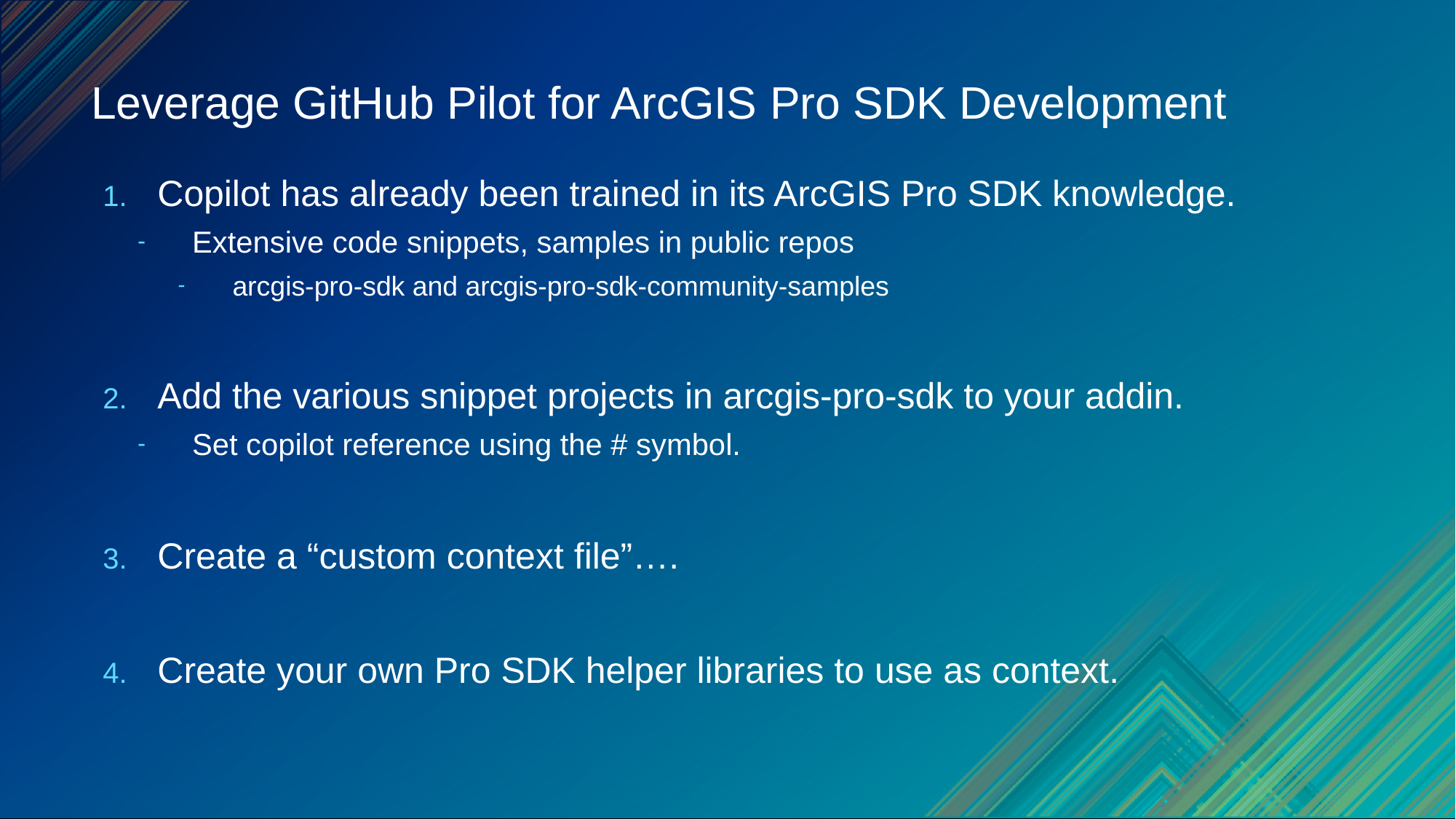

# Leverage GitHub Pilot for ArcGIS Pro SDK Development
Copilot has already been trained in its ArcGIS Pro SDK knowledge.
Extensive code snippets, samples in public repos
arcgis-pro-sdk and arcgis-pro-sdk-community-samples

Add the various snippet projects in arcgis-pro-sdk to your addin.
Set copilot reference using the # symbol.

Create a “custom context file”….

Create your own Pro SDK helper libraries to use as context.